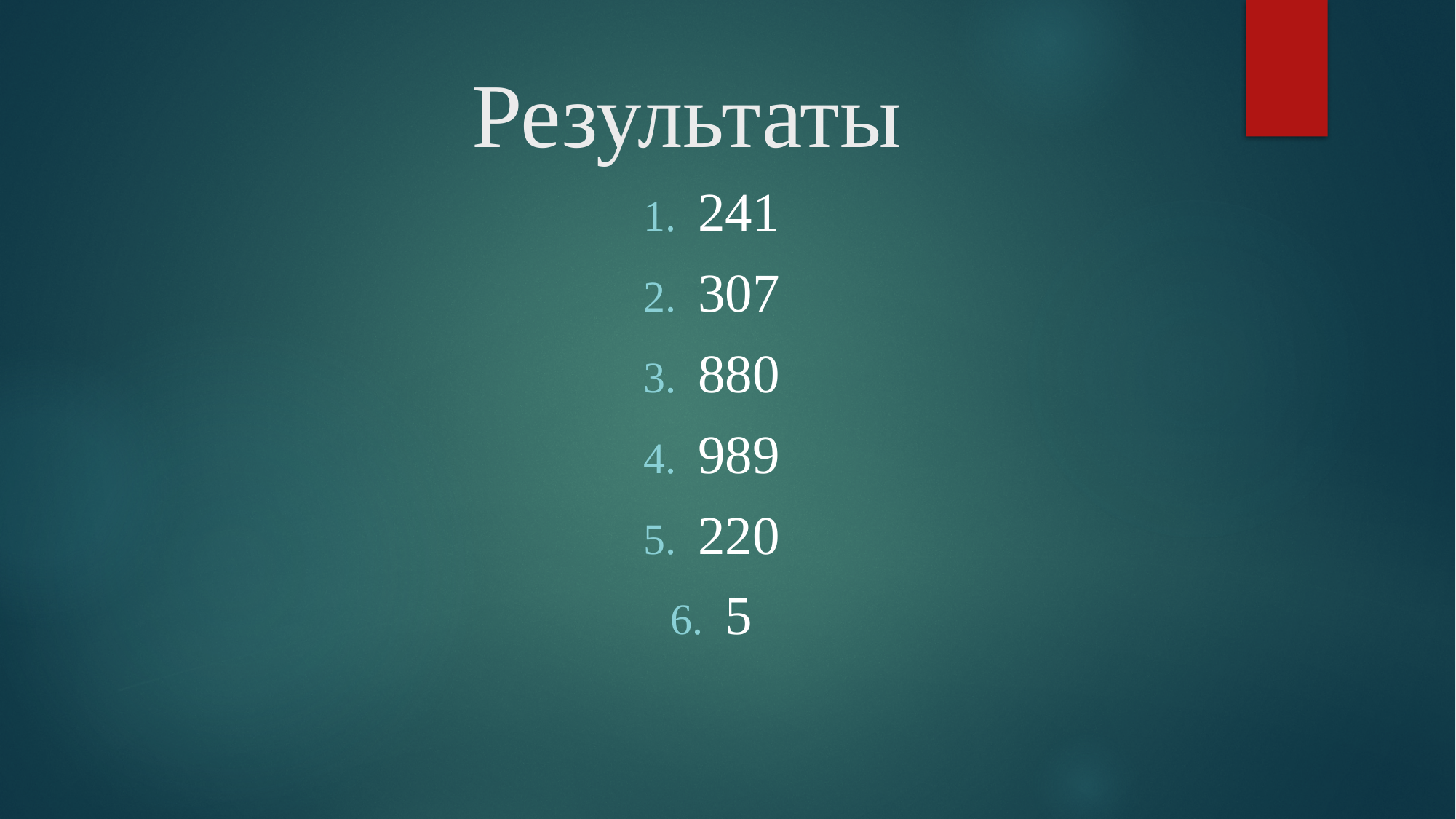

# Результаты
241
307
880
989
220
5